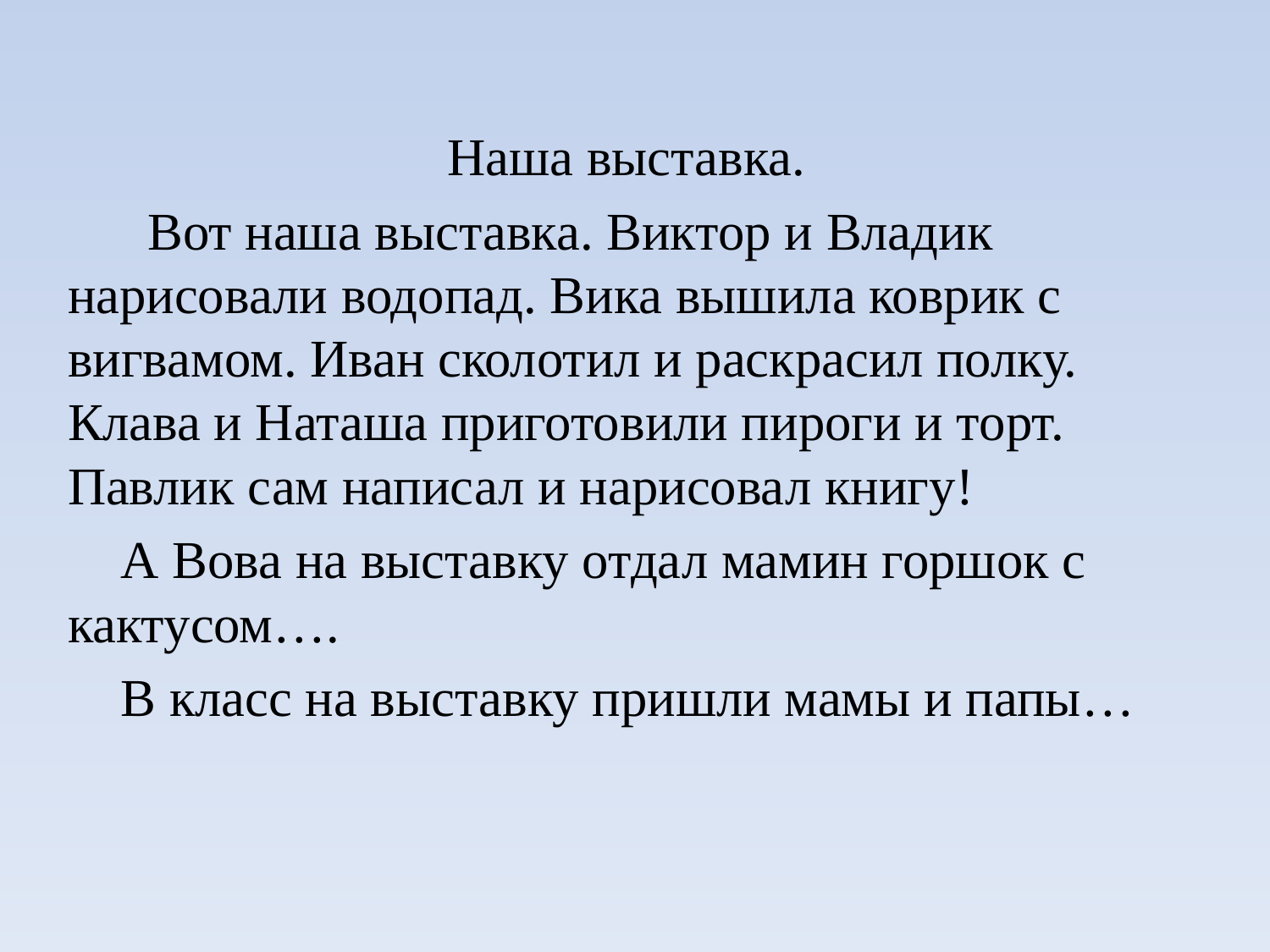

Наша выставка.
      Вот наша выставка. Виктор и Владик нарисовали водопад. Вика вышила коврик с вигвамом. Иван сколотил и раскрасил полку. Клава и Наташа приготовили пироги и торт. Павлик сам написал и нарисовал книгу!
    А Вова на выставку отдал мамин горшок с кактусом….
    В класс на выставку пришли мамы и папы…